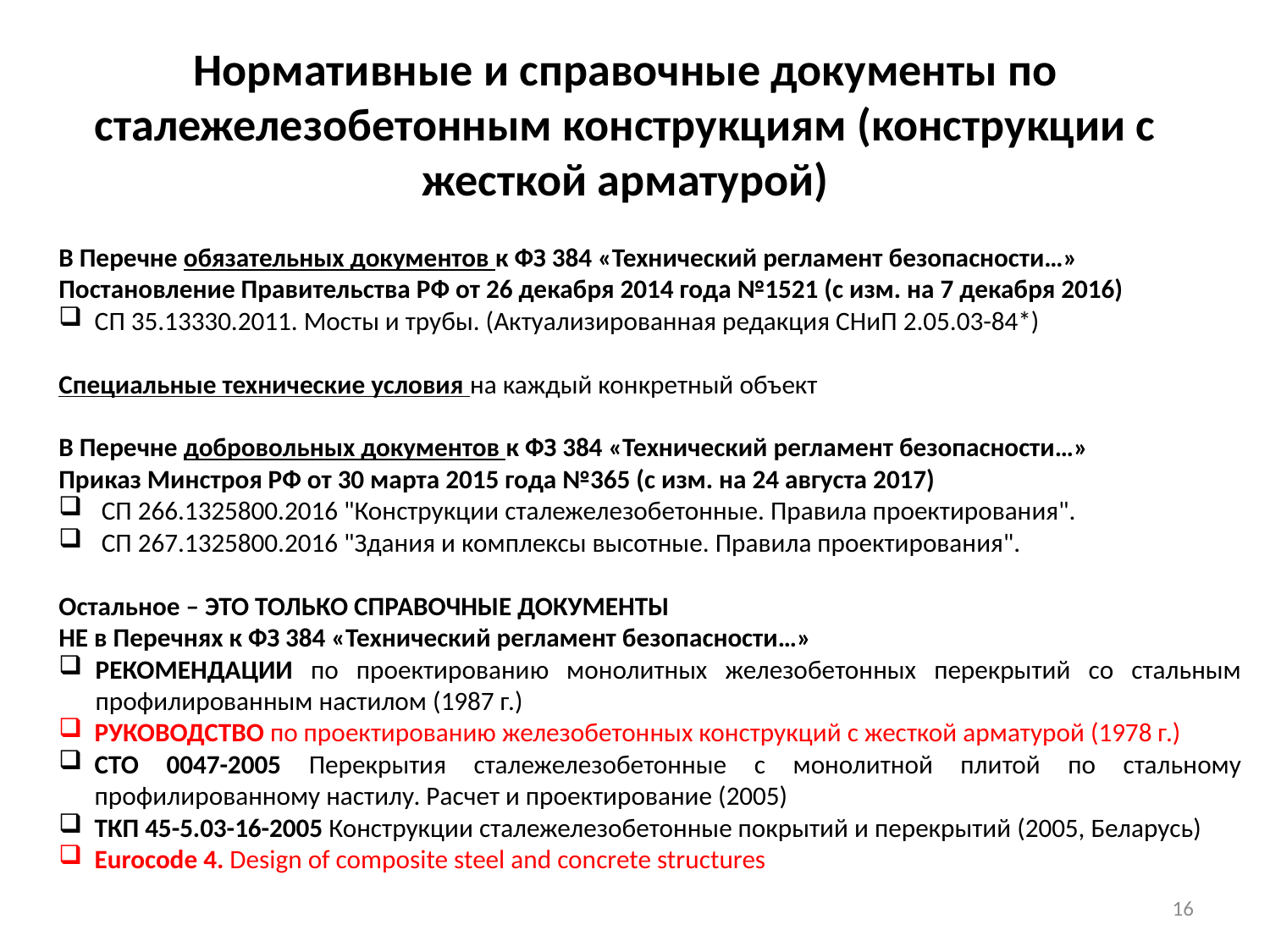

Нормативные и справочные документы по сталежелезобетонным конструкциям (конструкции с жесткой арматурой)
В Перечне обязательных документов к ФЗ 384 «Технический регламент безопасности…»
Постановление Правительства РФ от 26 декабря 2014 года №1521 (с изм. на 7 декабря 2016)
СП 35.13330.2011. Мосты и трубы. (Актуализированная редакция СНиП 2.05.03-84*)

Специальные технические условия на каждый конкретный объект

В Перечне добровольных документов к ФЗ 384 «Технический регламент безопасности…»
Приказ Минстроя РФ от 30 марта 2015 года №365 (с изм. на 24 августа 2017)
 СП 266.1325800.2016 "Конструкции сталежелезобетонные. Правила проектирования".
 СП 267.1325800.2016 "Здания и комплексы высотные. Правила проектирования".

Остальное – ЭТО ТОЛЬКО СПРАВОЧНЫЕ ДОКУМЕНТЫ
НЕ в Перечнях к ФЗ 384 «Технический регламент безопасности…»
РЕКОМЕНДАЦИИ по проектированию монолитных железобетонных перекрытий со стальным профилированным настилом (1987 г.)
РУКОВОДСТВО по проектированию железобетонных конструкций с жесткой арматурой (1978 г.)
СТО 0047-2005 Перекрытия сталежелезобетонные с монолитной плитой по стальному профилированному настилу. Расчет и проектирование (2005)
ТКП 45-5.03-16-2005 Конструкции сталежелезобетонные покрытий и перекрытий (2005, Беларусь)
Eurocode 4. Design of composite steel and concrete structures

16